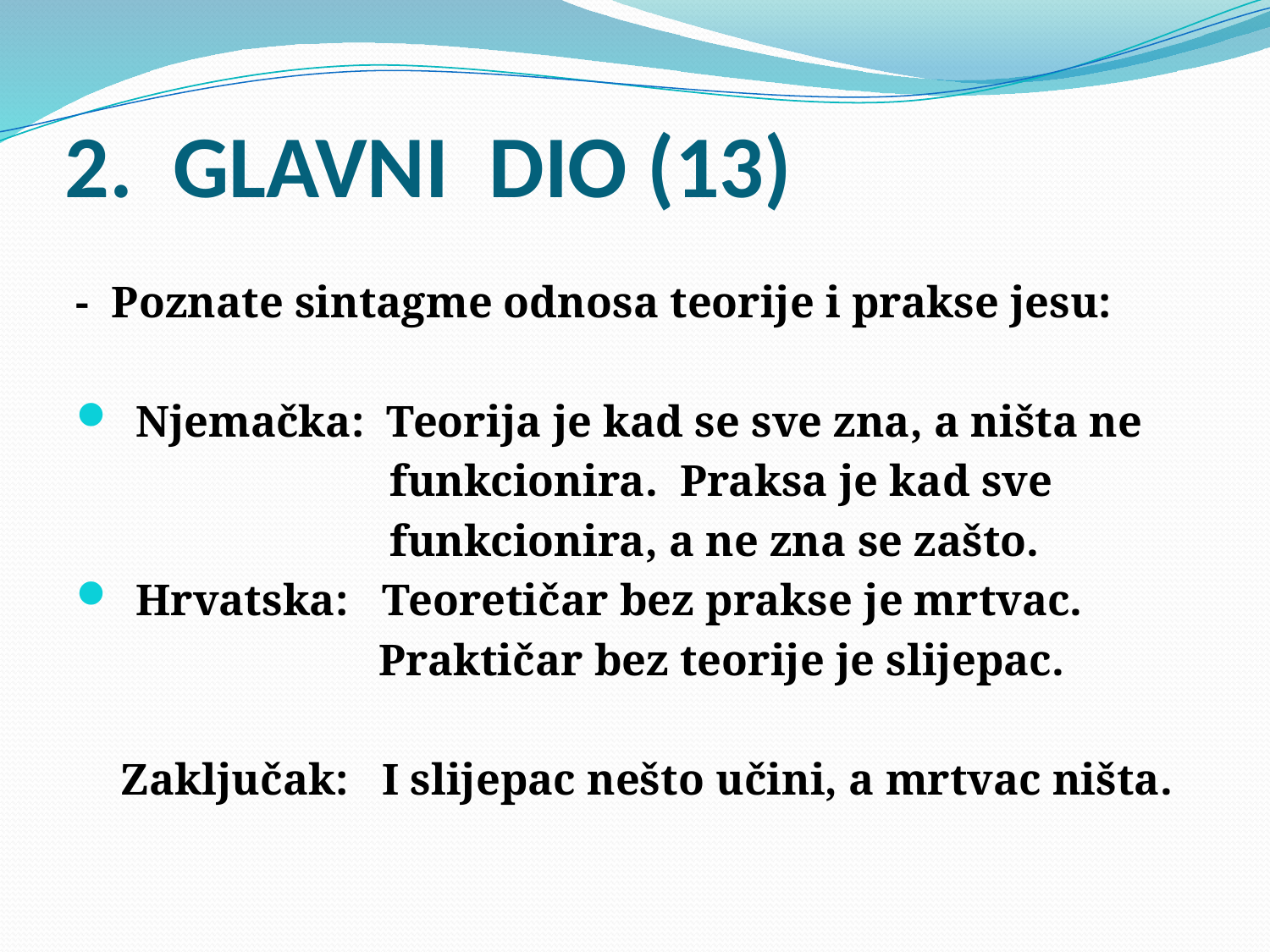

# 2.  GLAVNI  DIO (13)
-  Poznate sintagme odnosa teorije i prakse jesu:

  Njemačka:  Teorija je kad se sve zna, a ništa ne
                            funkcionira.  Praksa je kad sve
                            funkcionira, a ne zna se zašto.
  Hrvatska:   Teoretičar bez prakse je mrtvac.
                           Praktičar bez teorije je slijepac.

    Zaključak:   I slijepac nešto učini, a mrtvac ništa.